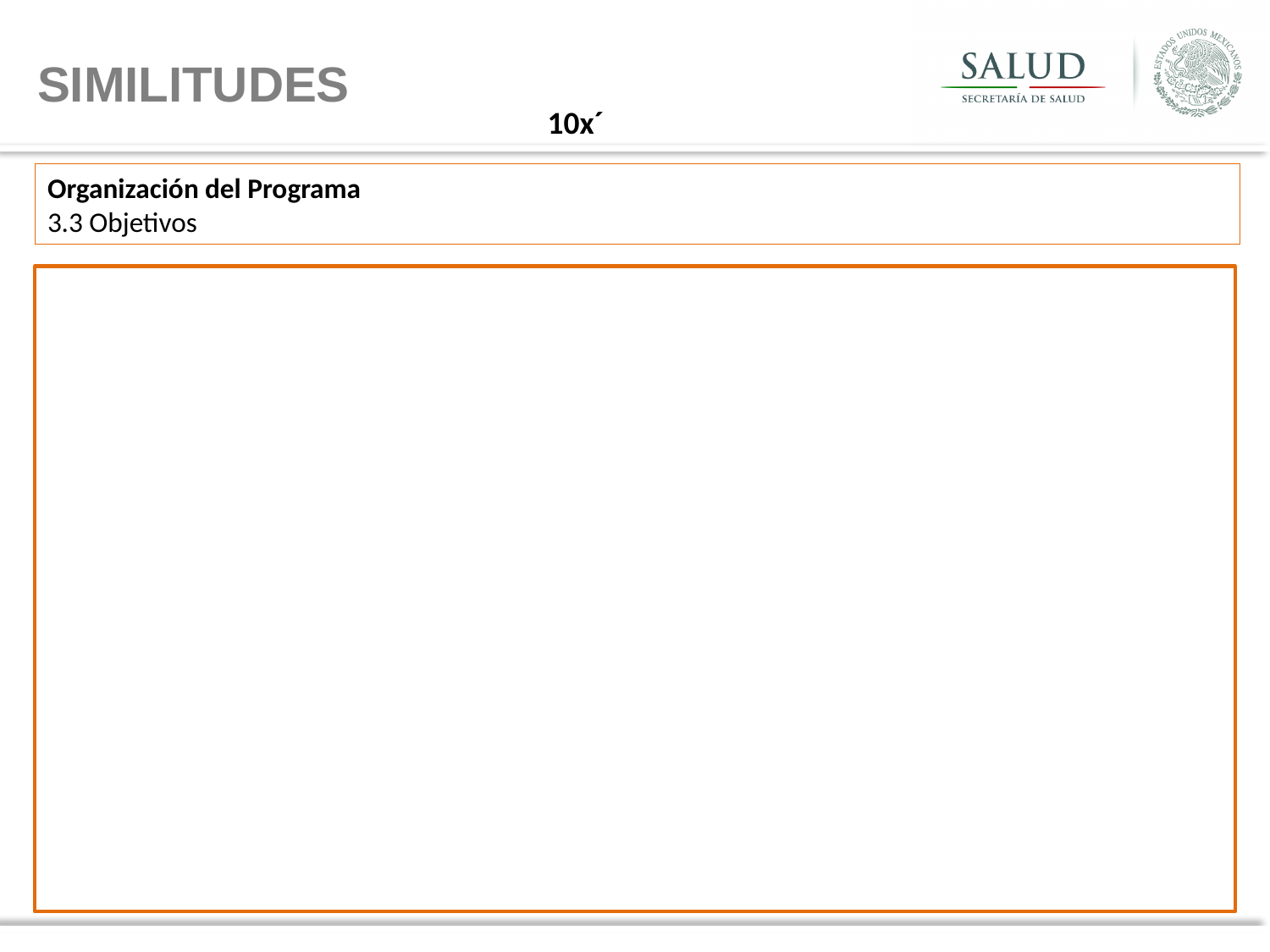

SIMILITUDES
10x´
Organización del Programa
3.3 Objetivos